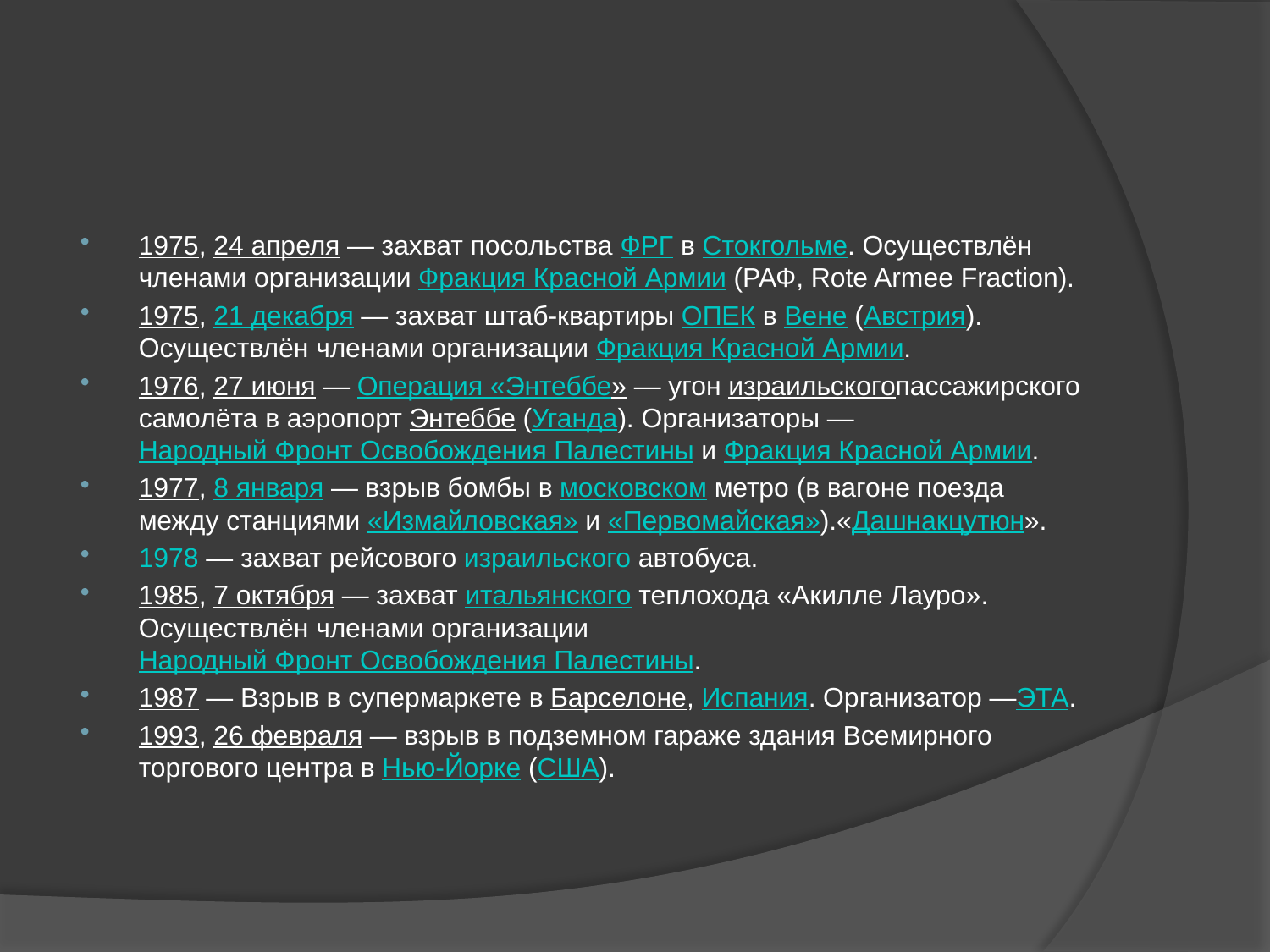

#
1975, 24 апреля — захват посольства ФРГ в Стокгольме. Осуществлён членами организации Фракция Красной Армии (РАФ, Rote Armee Fraction).
1975, 21 декабря — захват штаб-квартиры ОПЕК в Вене (Австрия). Осуществлён членами организации Фракция Красной Армии.
1976, 27 июня — Операция «Энтеббе» — угон израильскогопассажирского самолёта в аэропорт Энтеббе (Уганда). Организаторы — Народный Фронт Освобождения Палестины и Фракция Красной Армии.
1977, 8 января — взрыв бомбы в московском метро (в вагоне поезда между станциями «Измайловская» и «Первомайская»).«Дашнакцутюн».
1978 — захват рейсового израильского автобуса.
1985, 7 октября — захват итальянского теплохода «Акилле Лауро». Осуществлён членами организации Народный Фронт Освобождения Палестины.
1987 — Взрыв в супермаркете в Барселоне, Испания. Организатор —ЭТА.
1993, 26 февраля — взрыв в подземном гараже здания Всемирного торгового центра в Нью-Йорке (США).